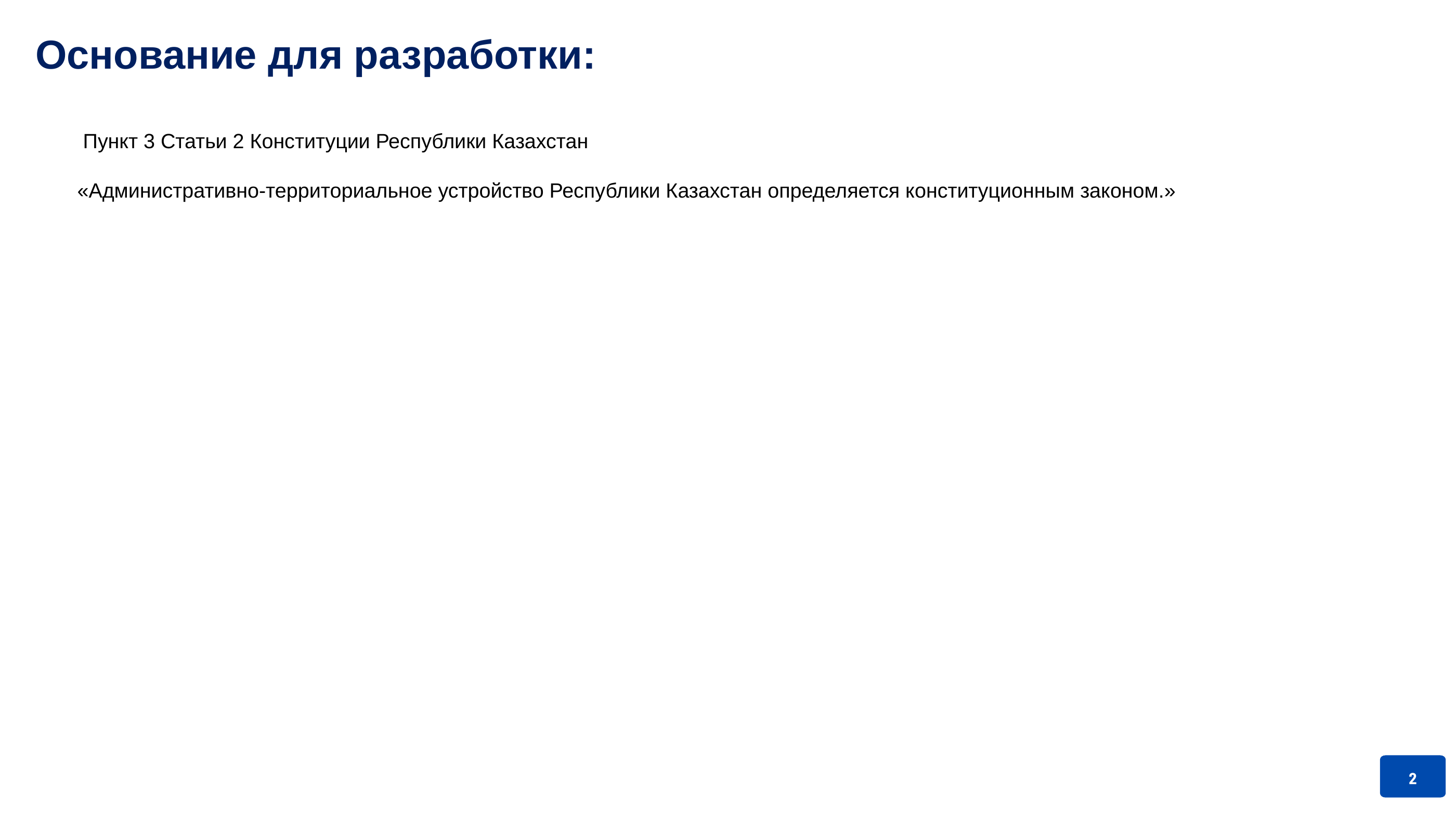

Основание для разработки:
 Пункт 3 Статьи 2 Конституции Республики Казахстан

«Административно-территориальное устройство Республики Казахстан определяется конституционным законом.»

2